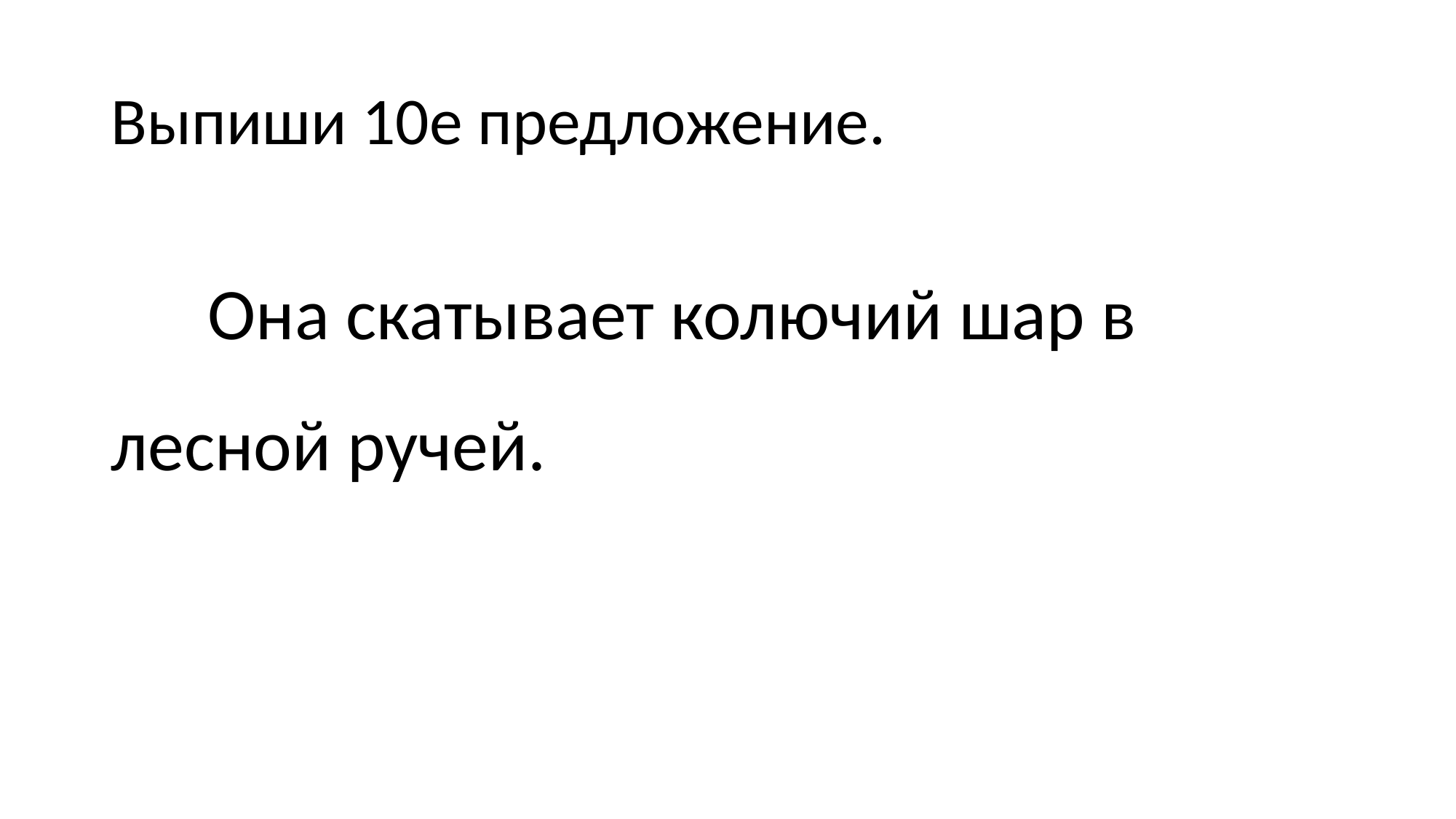

# Выпиши 10е предложение.
Она скатывает колючий шар в лесной ручей.